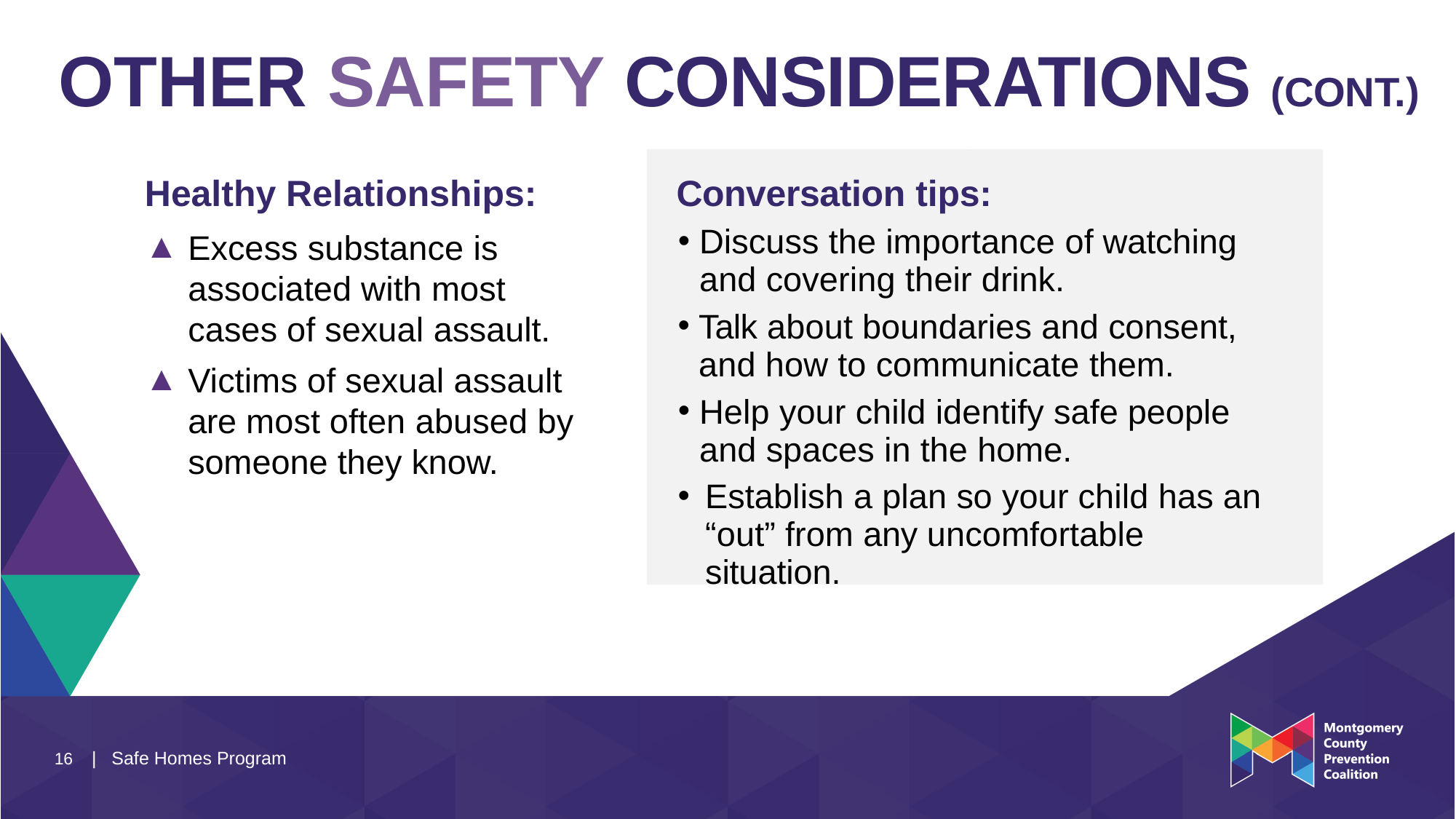

# OTHER SAFETY CONSIDERATIONS (CONT.)

Conversation tips:
Discuss the importance of watching
and covering their drink.
Talk about boundaries and consent,
and how to communicate them.
Help your child identify safe people
and spaces in the home.
Establish a plan so your child has an “out” from any uncomfortable situation.
Healthy Relationships:
Excess substance is
associated with most
cases of sexual assault.
Victims of sexual assault
are most often abused by someone they know.